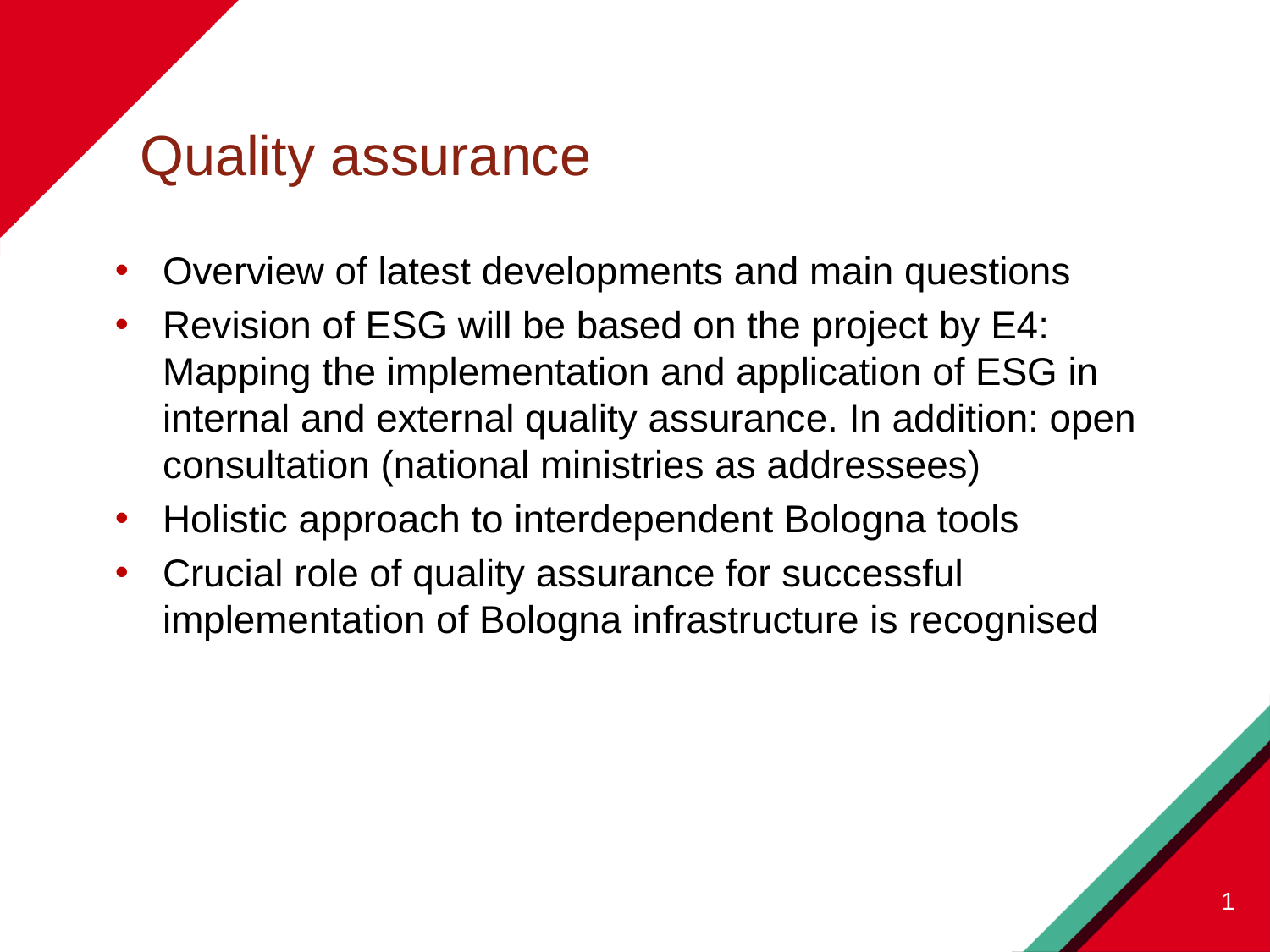

# Quality assurance
Overview of latest developments and main questions
Revision of ESG will be based on the project by E4: Mapping the implementation and application of ESG in internal and external quality assurance. In addition: open consultation (national ministries as addressees)
Holistic approach to interdependent Bologna tools
Crucial role of quality assurance for successful implementation of Bologna infrastructure is recognised

1